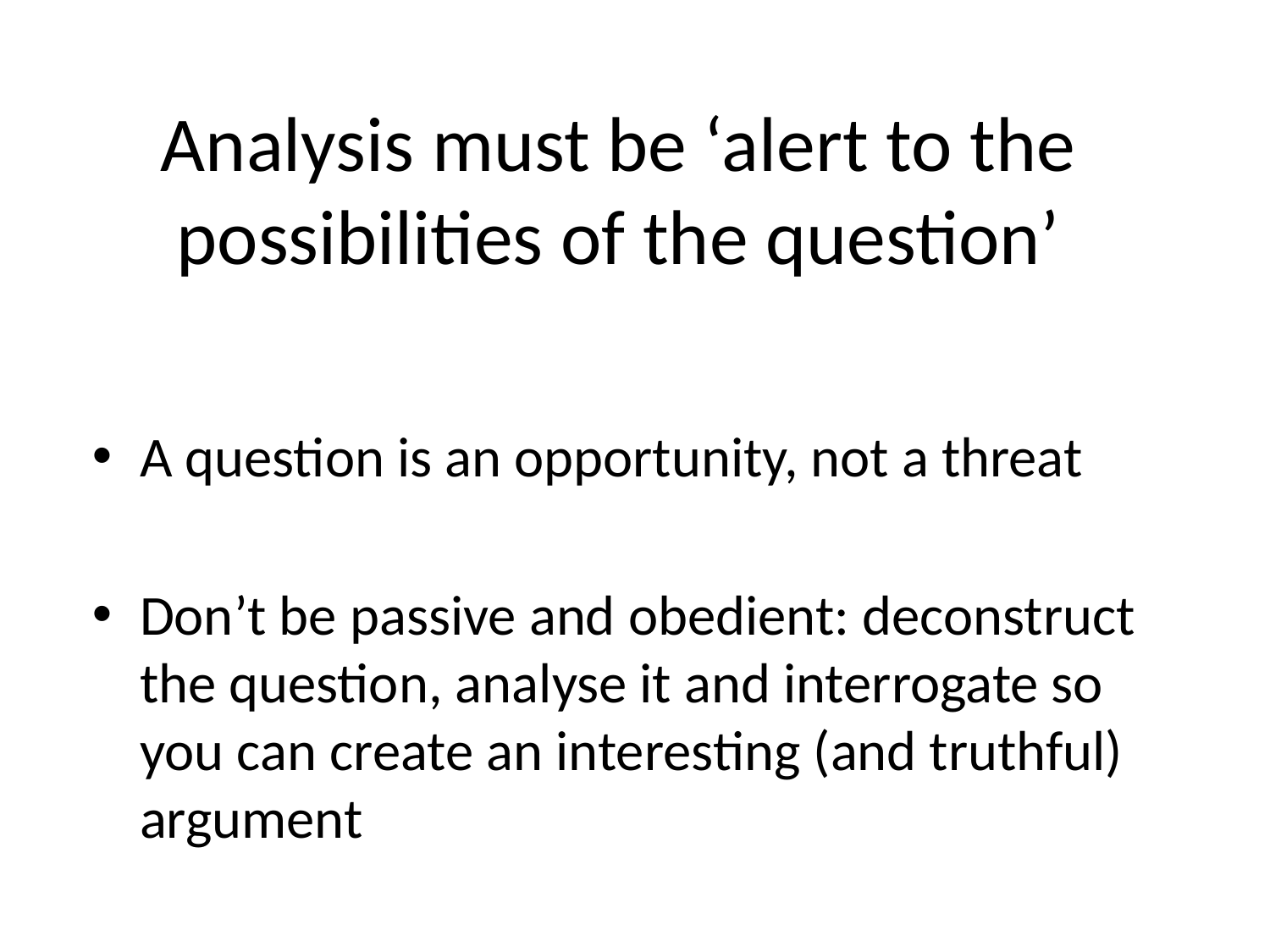

# Analysis must be ‘alert to the possibilities of the question’

A question is an opportunity, not a threat

Don’t be passive and obedient: deconstruct the question, analyse it and interrogate so you can create an interesting (and truthful) argument